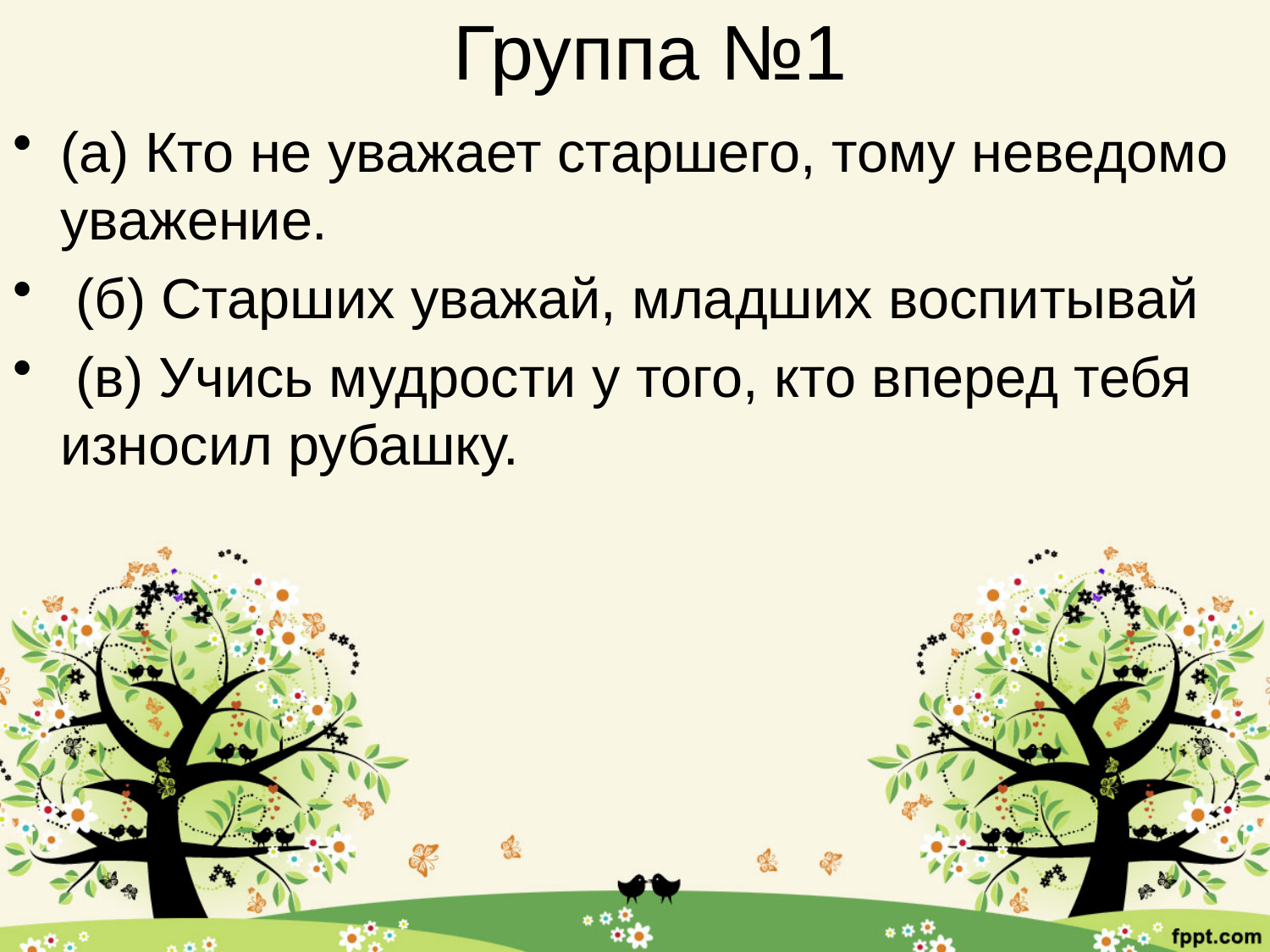

# Группа №1
(а) Кто не уважает старшего, тому неведомо уважение.
 (б) Старших уважай, младших воспитывай
 (в) Учись мудрости у того, кто вперед тебя износил рубашку.